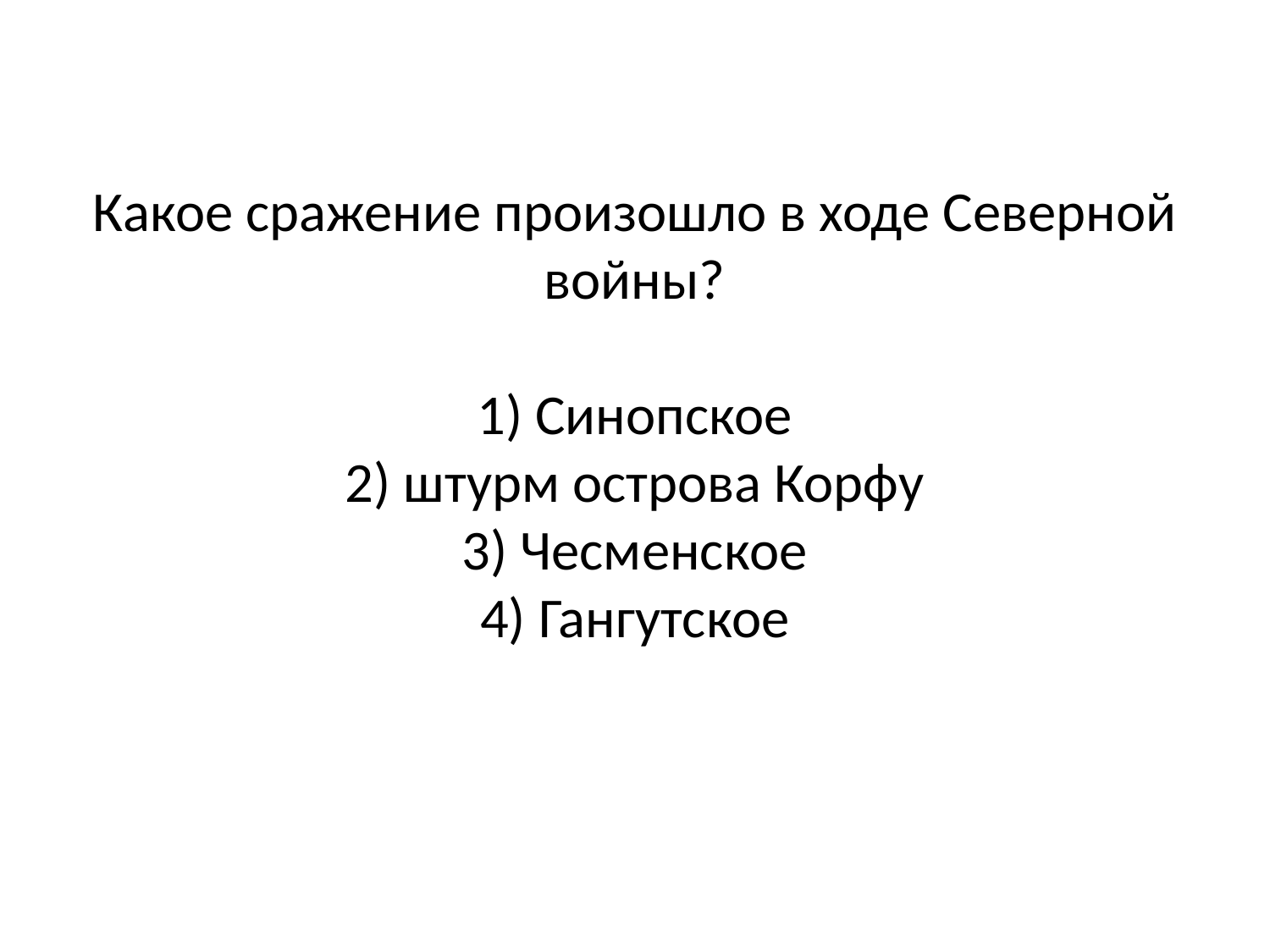

# Какое сражение произошло в ходе Северной войны? 1) Синопское 2) штурм острова Корфу 3) Чесменское 4) Гангутское